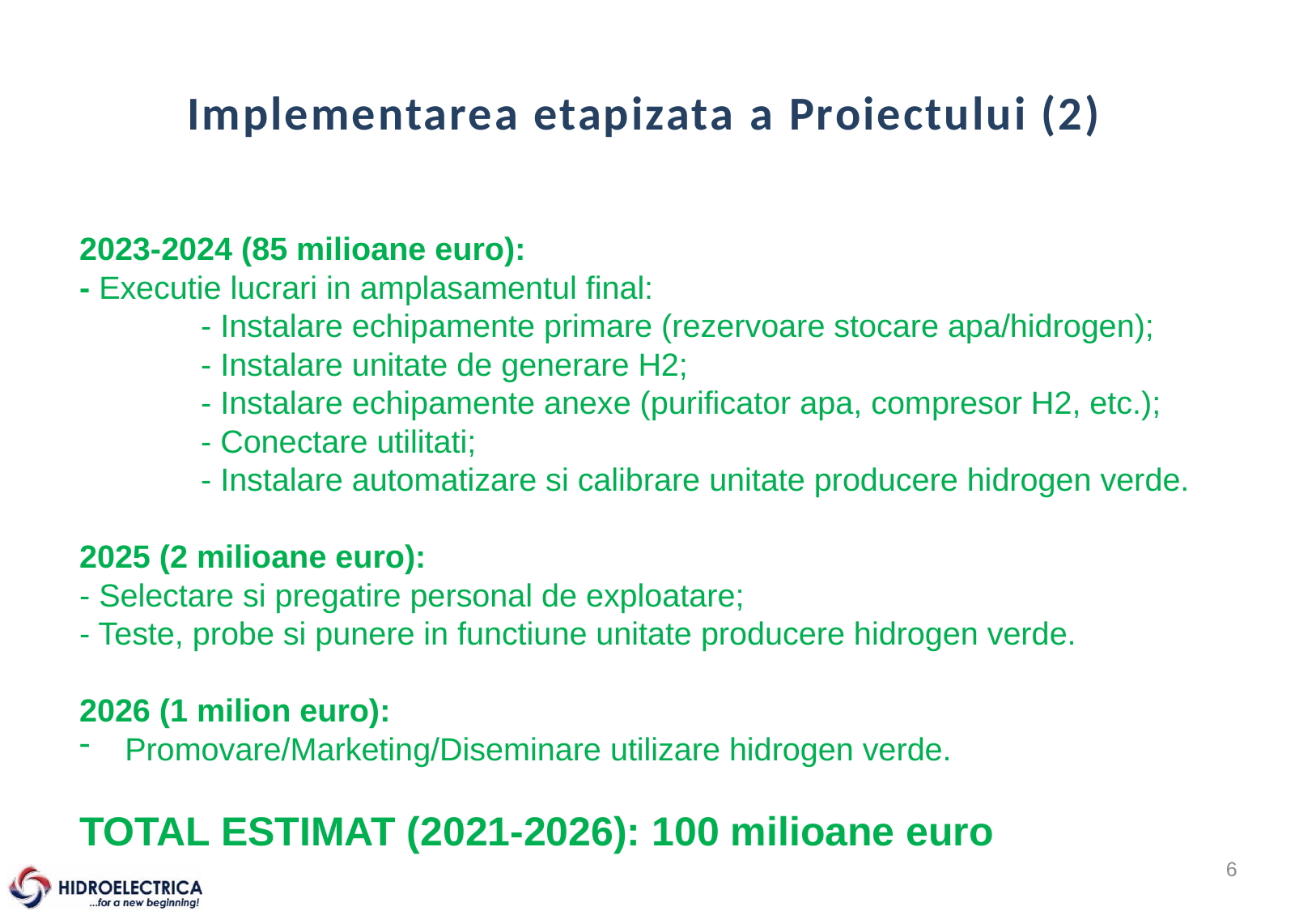

Implementarea etapizata a Proiectului (2)
2023-2024 (85 milioane euro):
- Executie lucrari in amplasamentul final:
	- Instalare echipamente primare (rezervoare stocare apa/hidrogen);
	- Instalare unitate de generare H2;
	- Instalare echipamente anexe (purificator apa, compresor H2, etc.);
	- Conectare utilitati;
	- Instalare automatizare si calibrare unitate producere hidrogen verde.

2025 (2 milioane euro):
- Selectare si pregatire personal de exploatare;
- Teste, probe si punere in functiune unitate producere hidrogen verde.

2026 (1 milion euro):
Promovare/Marketing/Diseminare utilizare hidrogen verde.

TOTAL ESTIMAT (2021-2026): 100 milioane euro

6